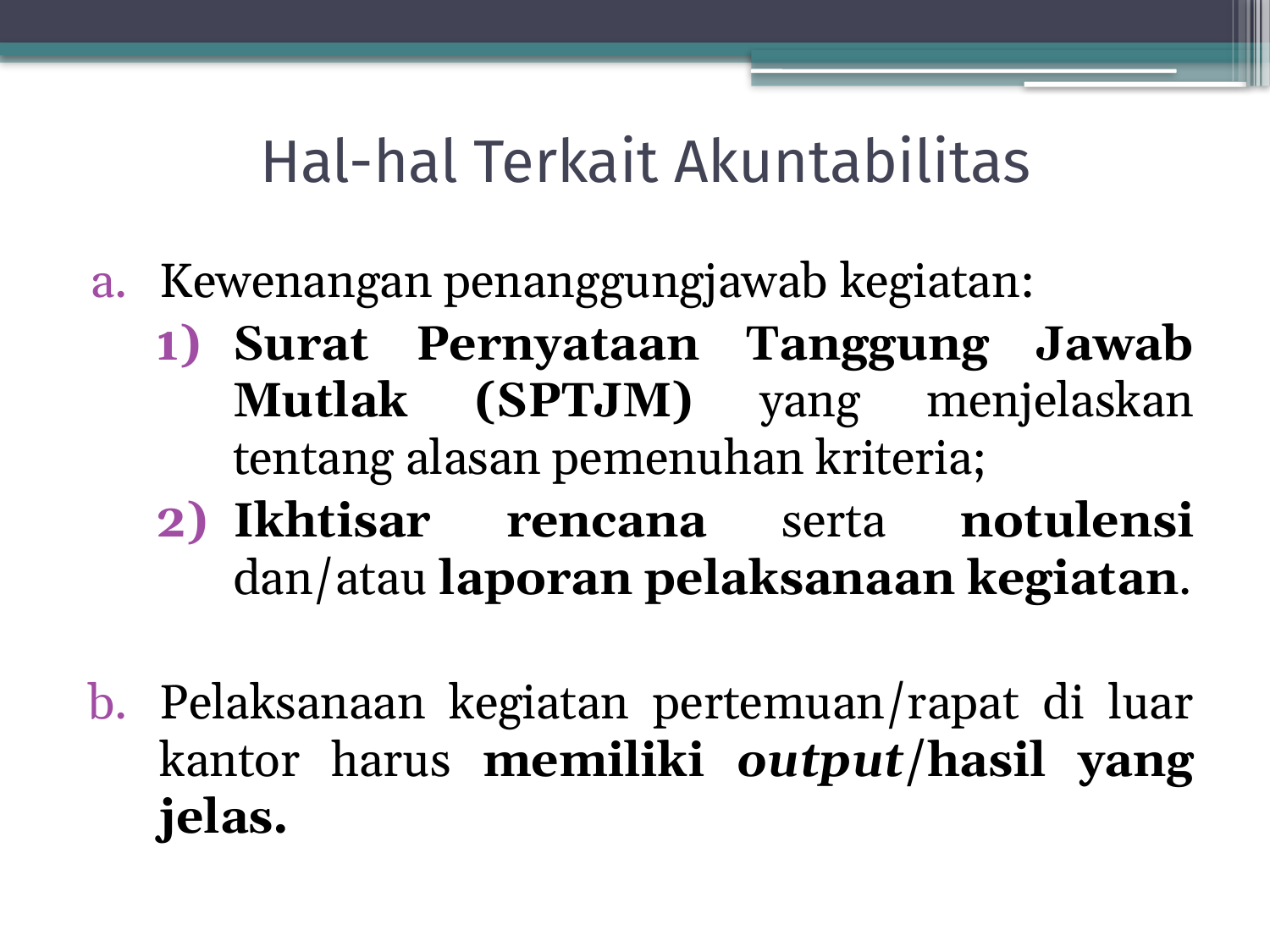

# Hal-hal Terkait Akuntabilitas
Kewenangan penanggungjawab kegiatan:
Surat Pernyataan Tanggung Jawab Mutlak (SPTJM) yang menjelaskan tentang alasan pemenuhan kriteria;
Ikhtisar rencana serta notulensi dan/atau laporan pelaksanaan kegiatan.

Pelaksanaan kegiatan pertemuan/rapat di luar kantor harus memiliki output/hasil yang jelas.